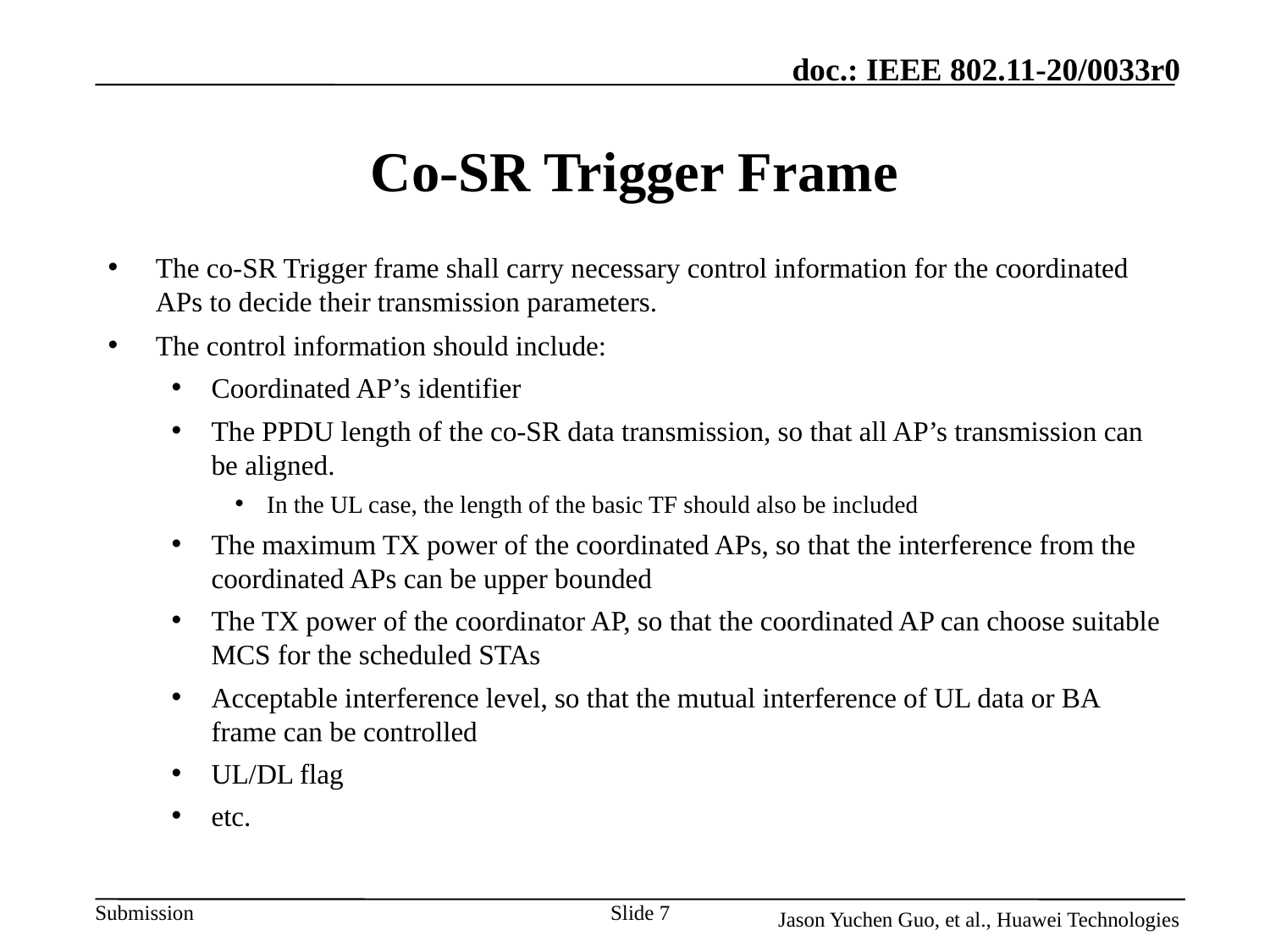

# Co-SR Trigger Frame
The co-SR Trigger frame shall carry necessary control information for the coordinated APs to decide their transmission parameters.
The control information should include:
Coordinated AP’s identifier
The PPDU length of the co-SR data transmission, so that all AP’s transmission can be aligned.
In the UL case, the length of the basic TF should also be included
The maximum TX power of the coordinated APs, so that the interference from the coordinated APs can be upper bounded
The TX power of the coordinator AP, so that the coordinated AP can choose suitable MCS for the scheduled STAs
Acceptable interference level, so that the mutual interference of UL data or BA frame can be controlled
UL/DL flag
etc.
Slide 7